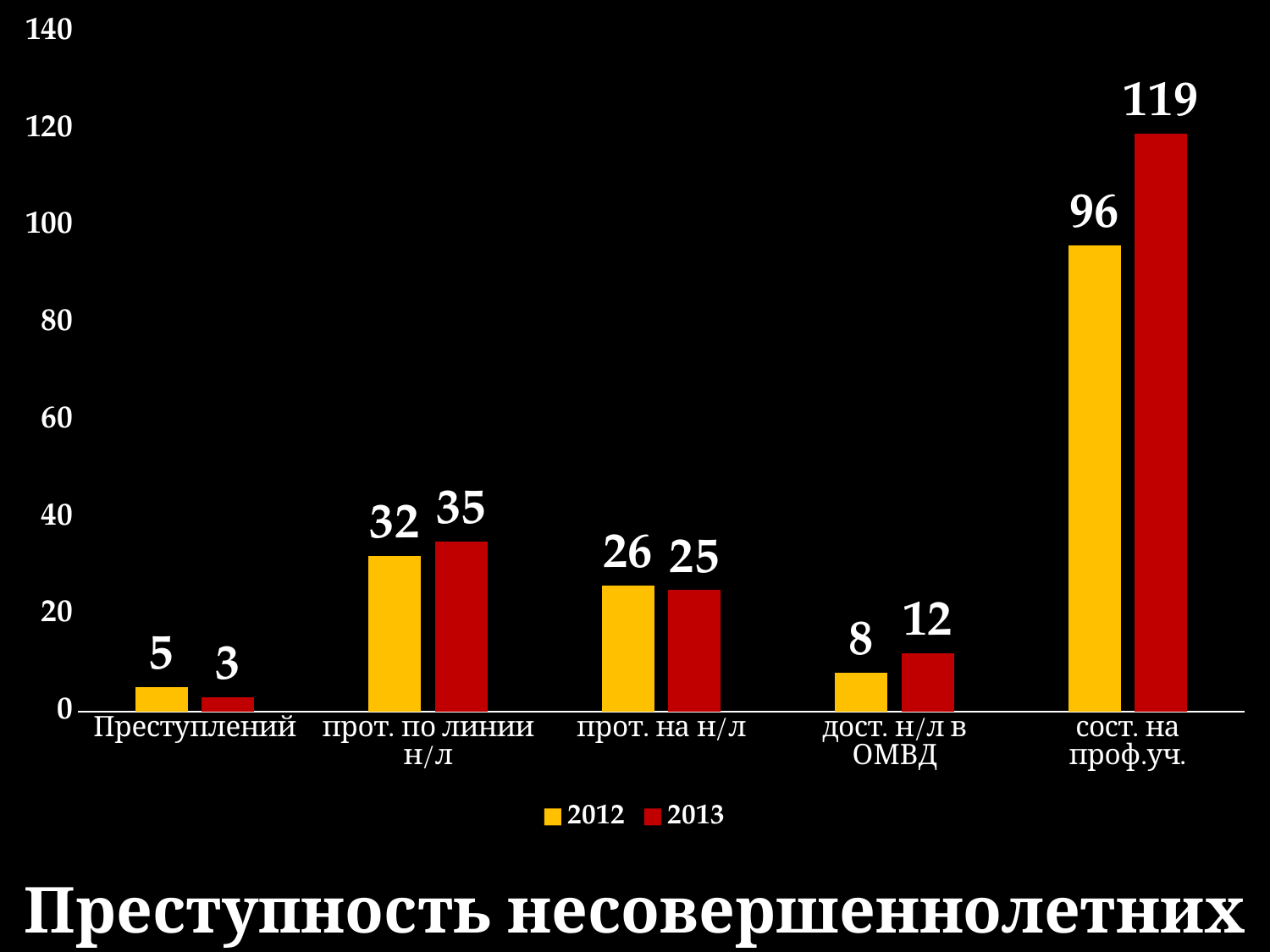

### Chart

| Category | 2012 | 2013 |
|---|---|---|
| Преступлений | 5.0 | 3.0 |
| прот. по линии н/л | 32.0 | 35.0 |
| прот. на н/л | 26.0 | 25.0 |
| дост. н/л в ОМВД | 8.0 | 12.0 |
| сост. на проф.уч. | 96.0 | 119.0 |
# Преступность несовершеннолетних